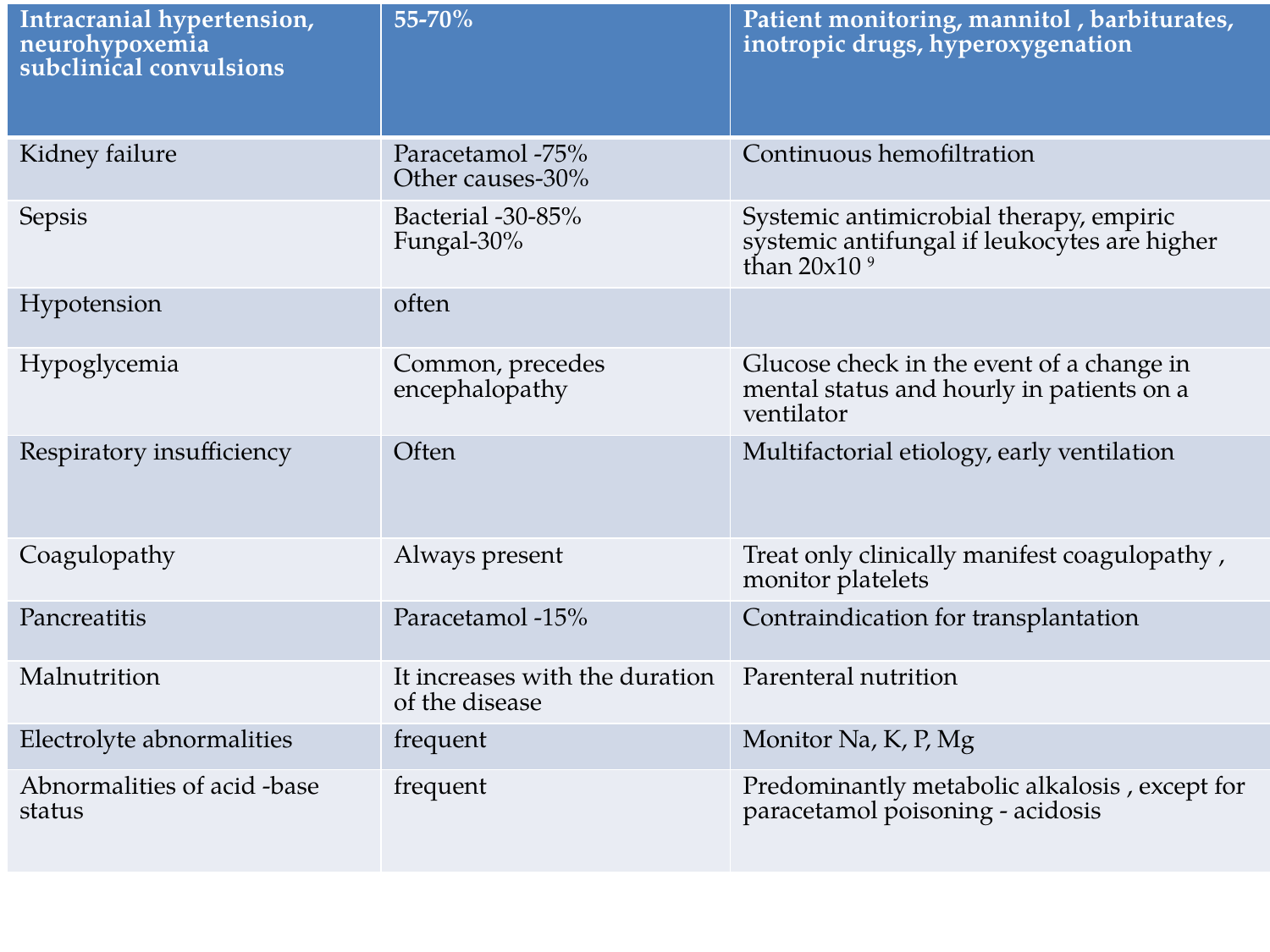

| Intracranial hypertension, neurohypoxemia subclinical convulsions | 55-70% | Patient monitoring, mannitol , barbiturates, inotropic drugs, hyperoxygenation |
| --- | --- | --- |
| Kidney failure | Paracetamol -75% Other causes-30% | Continuous hemofiltration |
| Sepsis | Bacterial -30-85% Fungal-30% | Systemic antimicrobial therapy, empiric systemic antifungal if leukocytes are higher than 20x10 9 |
| Hypotension | often |  |
| Hypoglycemia | Common, precedes encephalopathy | Glucose check in the event of a change in mental status and hourly in patients on a ventilator |
| Respiratory insufficiency | Often | Multifactorial etiology, early ventilation |
| Coagulopathy | Always present | Treat only clinically manifest coagulopathy , monitor platelets |
| Pancreatitis | Paracetamol -15% | Contraindication for transplantation |
| Malnutrition | It increases with the duration of the disease | Parenteral nutrition |
| Electrolyte abnormalities | frequent | Monitor Na, K, P, Mg |
| Abnormalities of acid -base status | frequent | Predominantly metabolic alkalosis , except for paracetamol poisoning - acidosis |